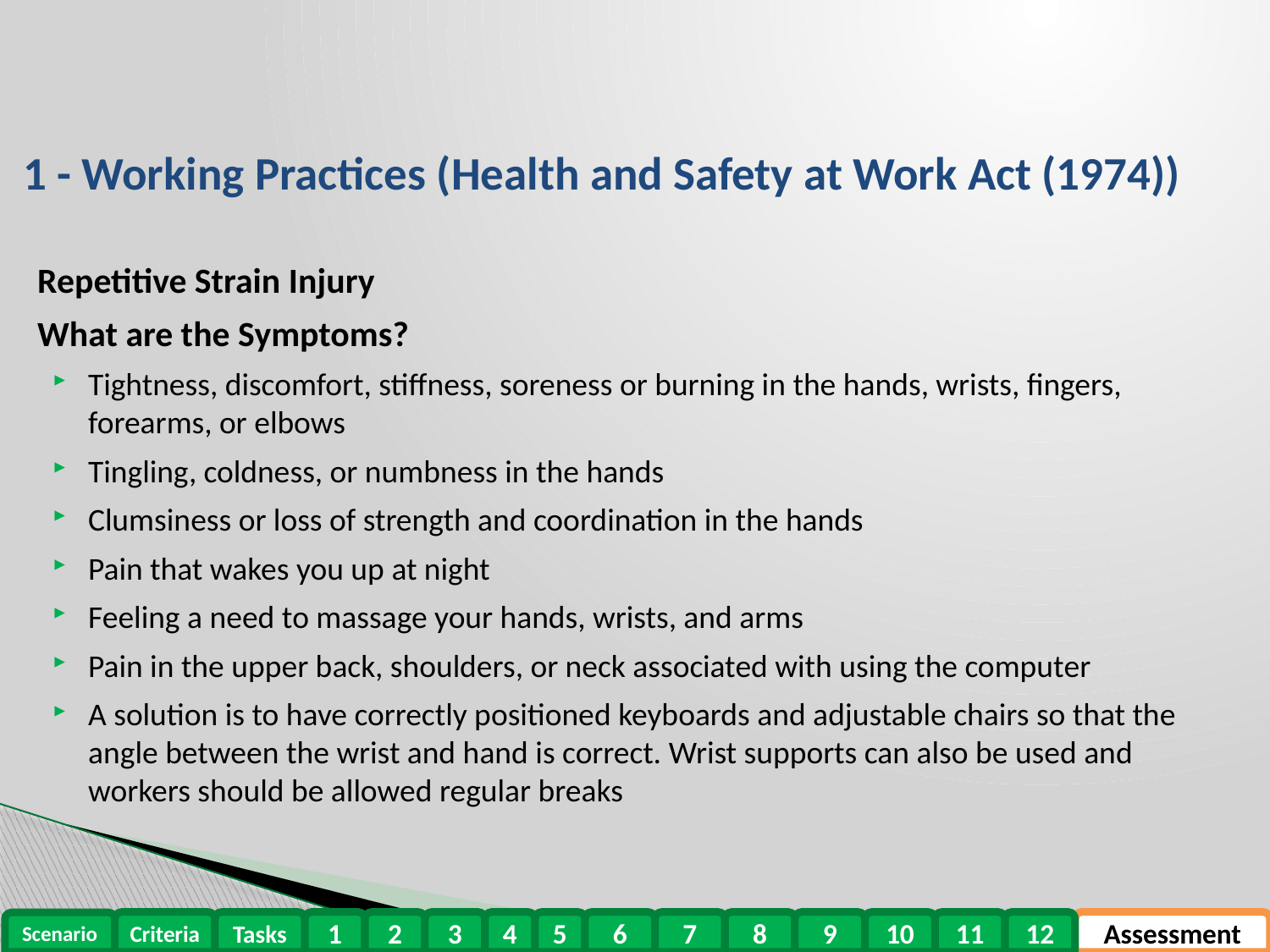

# 1 - Working Practices (Health and Safety at Work Act (1974))
Repetitive Strain Injury
What are the Symptoms?
Tightness, discomfort, stiffness, soreness or burning in the hands, wrists, fingers, forearms, or elbows
Tingling, coldness, or numbness in the hands
Clumsiness or loss of strength and coordination in the hands
Pain that wakes you up at night
Feeling a need to massage your hands, wrists, and arms
Pain in the upper back, shoulders, or neck associated with using the computer
A solution is to have correctly positioned keyboards and adjustable chairs so that the angle between the wrist and hand is correct. Wrist supports can also be used and workers should be allowed regular breaks